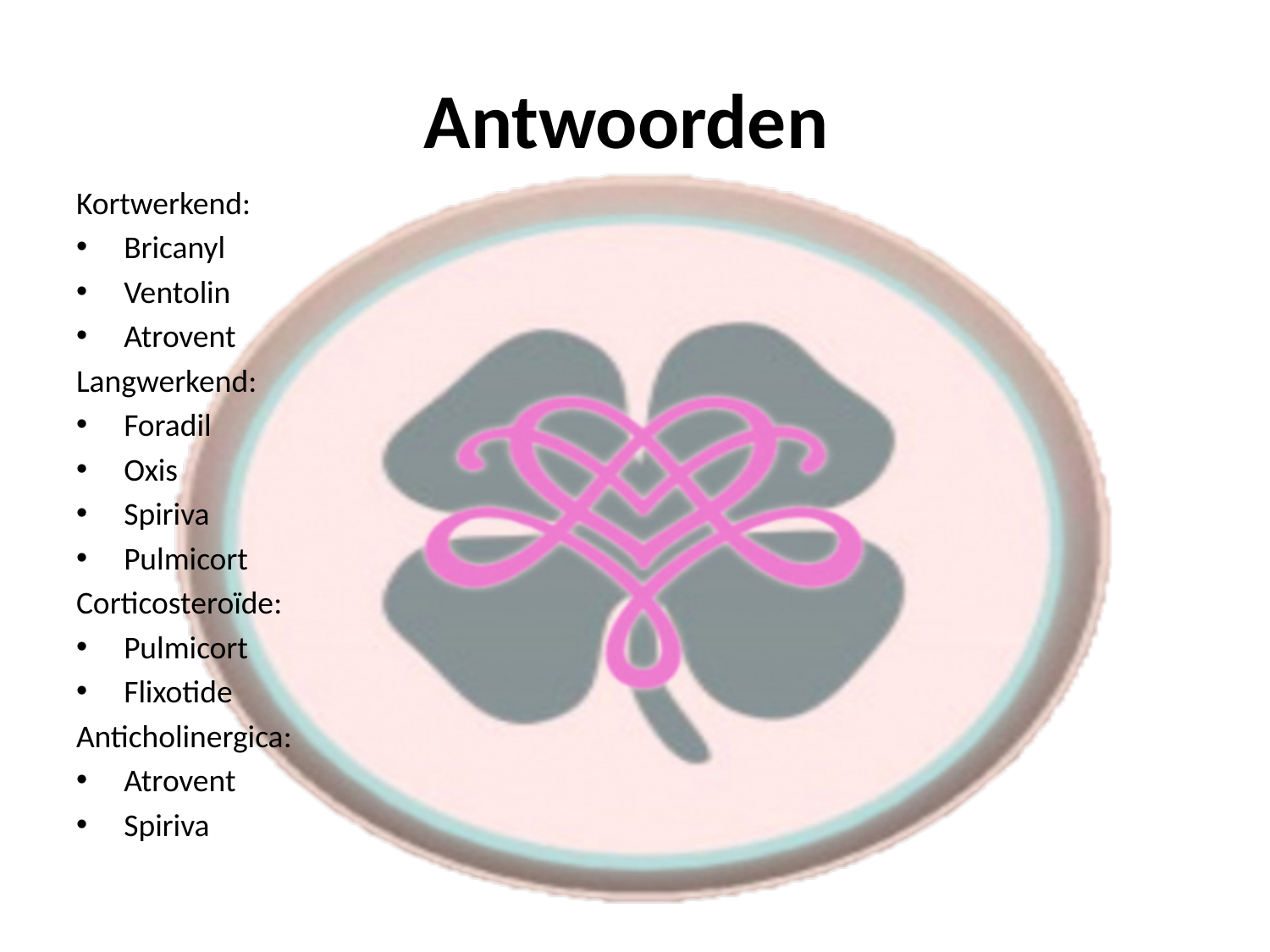

# Antwoorden
Kortwerkend:
Bricanyl
Ventolin
Atrovent
Langwerkend:
Foradil
Oxis
Spiriva
Pulmicort
Corticosteroïde:
Pulmicort
Flixotide
Anticholinergica:
Atrovent
Spiriva